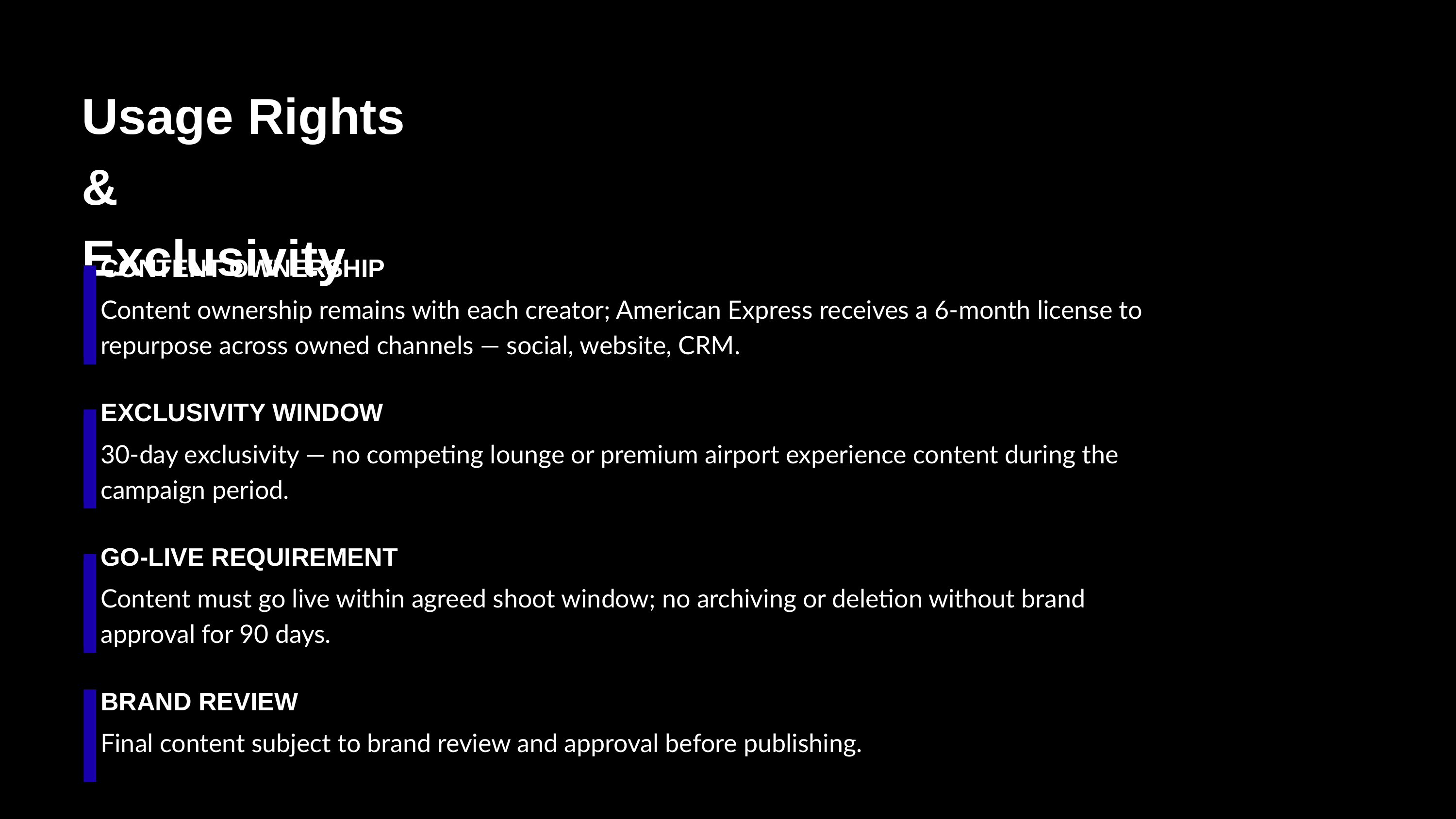

Usage Rights &
Exclusivity
|
|
CONTENT OWNERSHIP
Content ownership remains with each creator; American Express receives a 6-month license to repurpose across owned channels — social, website, CRM.
|
|
EXCLUSIVITY WINDOW
30-day exclusivity — no competing lounge or premium airport experience content during the campaign period.
|
|
GO-LIVE REQUIREMENT
Content must go live within agreed shoot window; no archiving or deletion without brand approval for 90 days.
|
BRAND REVIEW
Final content subject to brand review and approval before publishing.